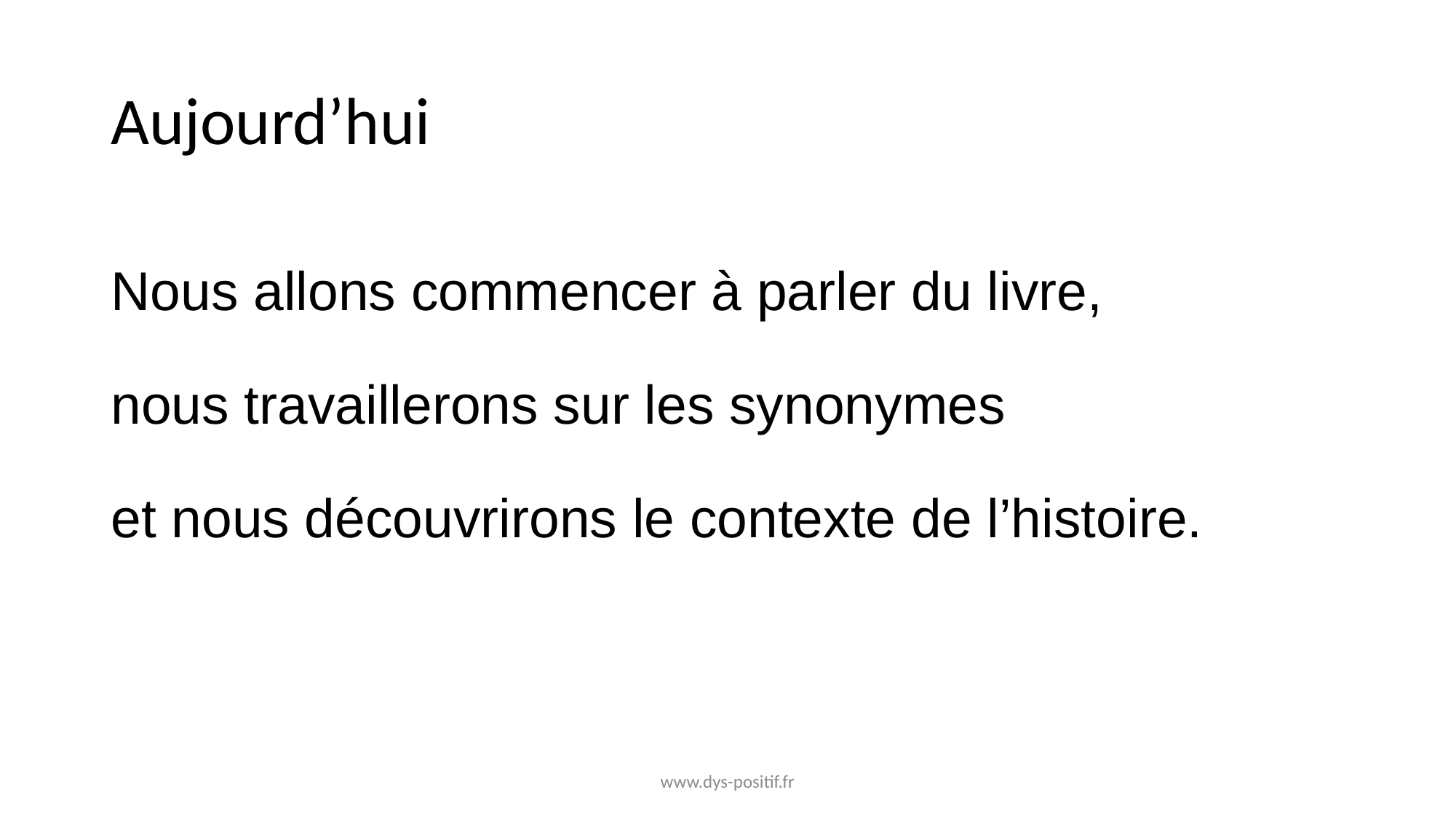

# Aujourd’hui
Nous allons commencer à parler du livre,
nous travaillerons sur les synonymes
et nous découvrirons le contexte de l’histoire.
www.dys-positif.fr